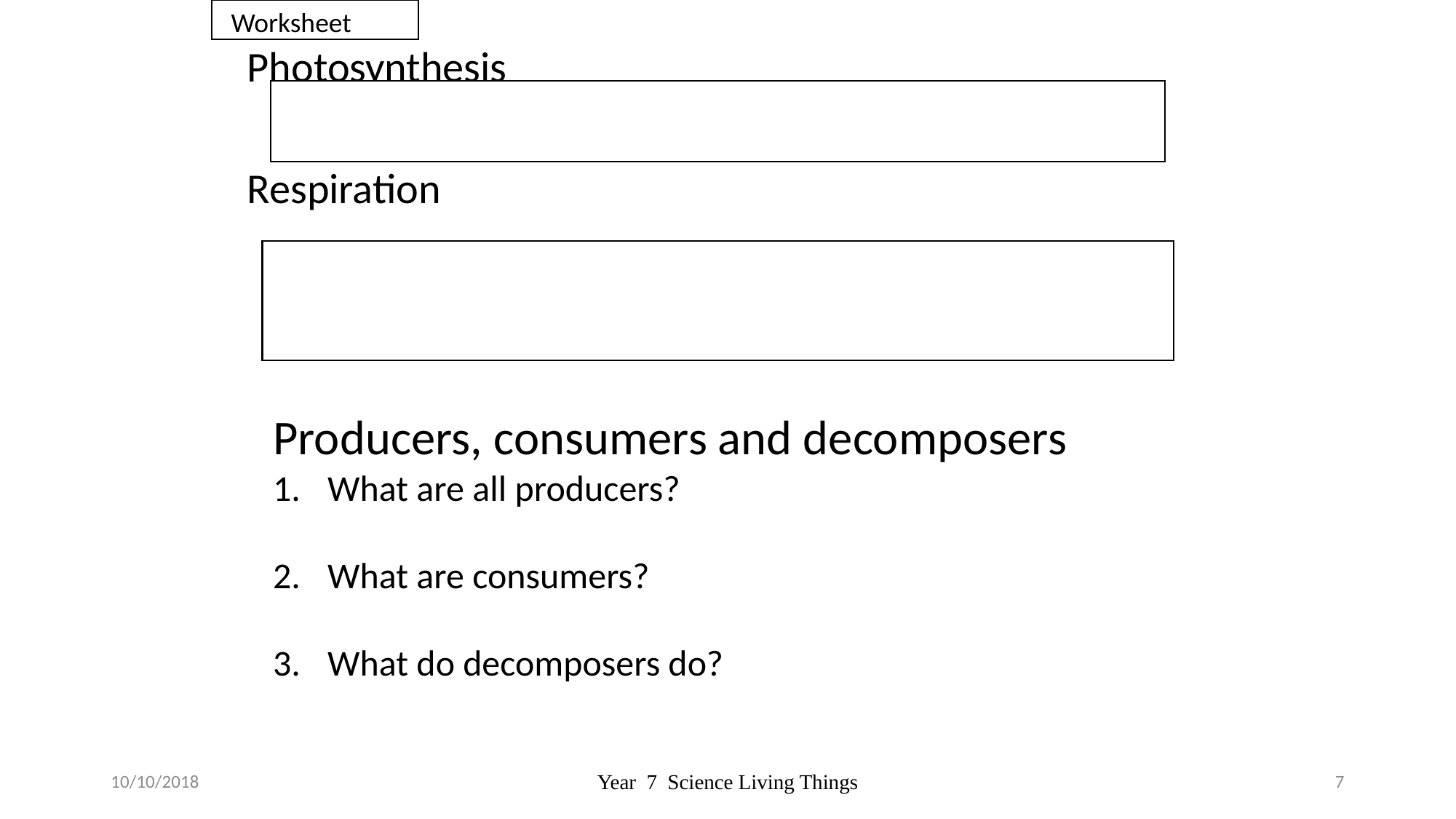

Worksheet
Photosynthesis

Respiration

Producers, consumers and decomposers
What are all producers?

What are consumers?

What do decomposers do?

10/10/2018
Year  7  Science Living Things
7